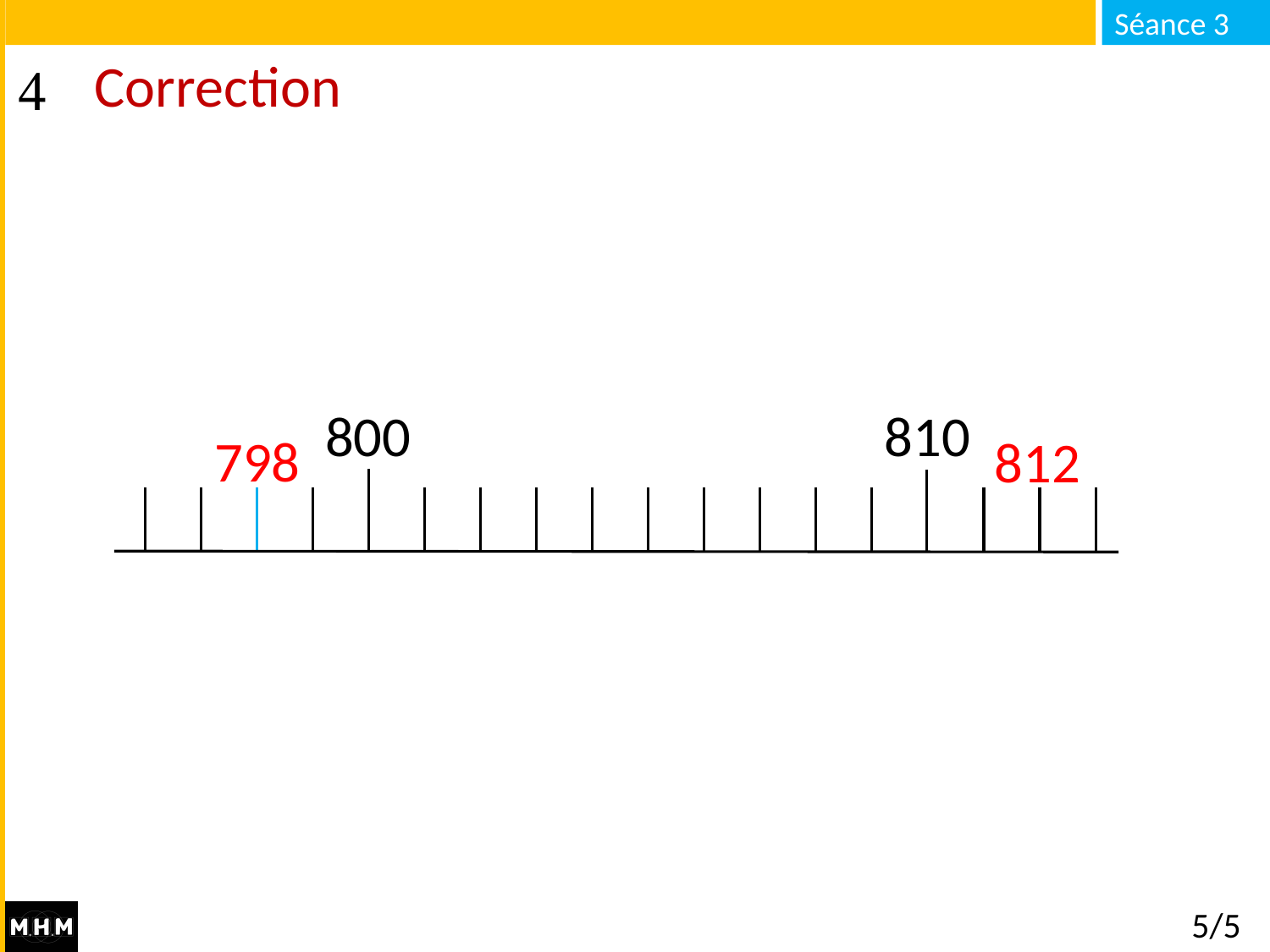

# Correction
810
800
798
812
5/5